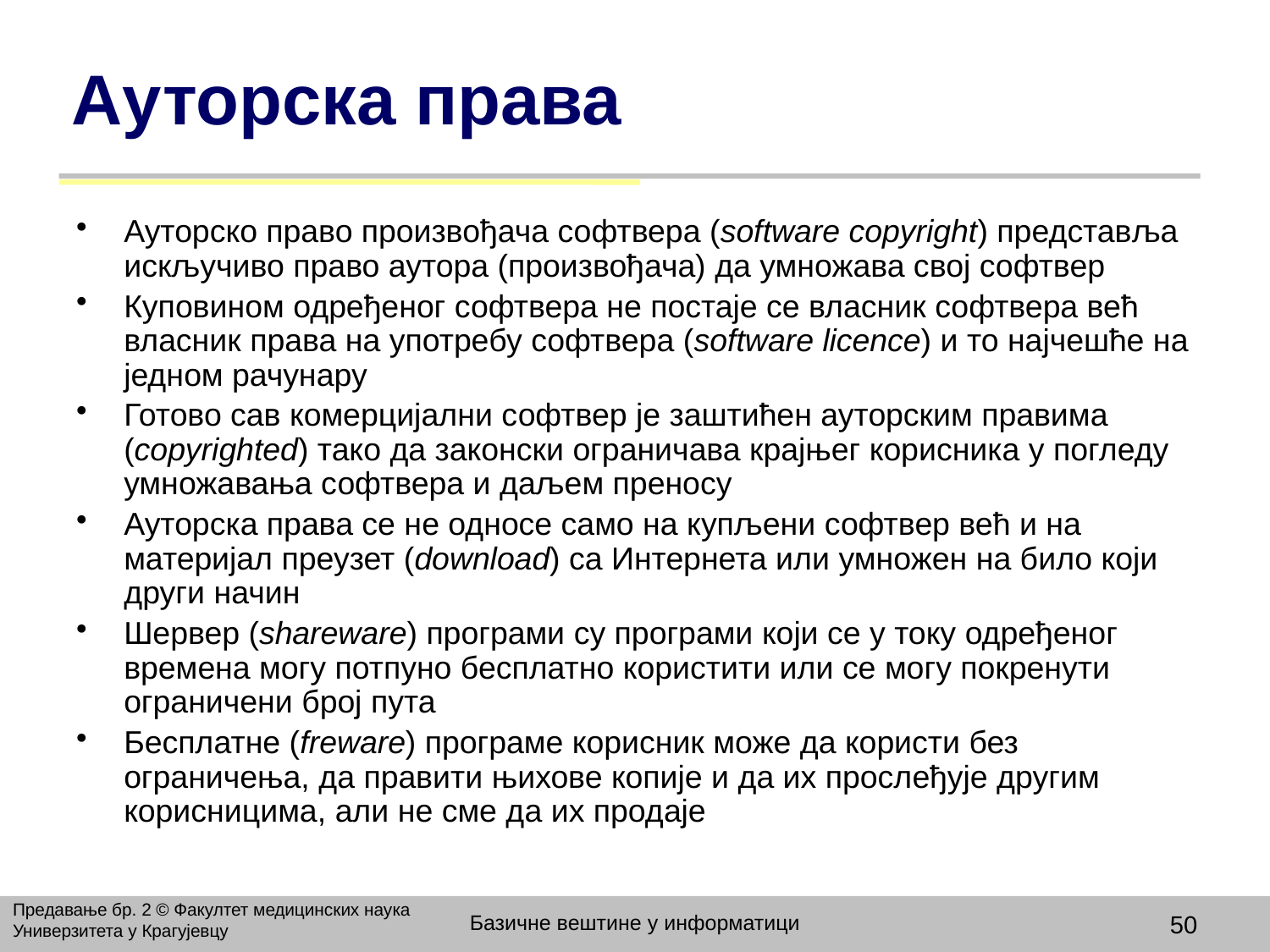

# Ауторска права
Ауторско право произвођача софтвера (software copyright) представља искључиво право аутора (произвођача) да умножава свој софтвер
Куповином одређеног софтвера не постаје се власник софтвера већ власник права на употребу софтвера (software licence) и то најчешће на једном рачунару
Готово сав комерцијални софтвер је заштићен ауторским правима (copyrighted) тако да законски ограничава крајњег корисника у погледу умножавања софтвера и даљем преносу
Ауторска права се не односе само на купљени софтвер већ и на материјал преузет (download) са Интернета или умножен на било који други начин
Шервер (shareware) програми су програми који се у току одређеног времена могу потпуно бесплатно користити или се могу покренути ограничени број пута
Бесплатне (freware) програме корисник може да користи без ограничења, да правити њихове копије и да их прослеђује другим корисницима, али не сме да их продаје
Предавање бр. 2 © Факултет медицинских наука Универзитета у Крагујевцу
Базичне вештине у информатици
50